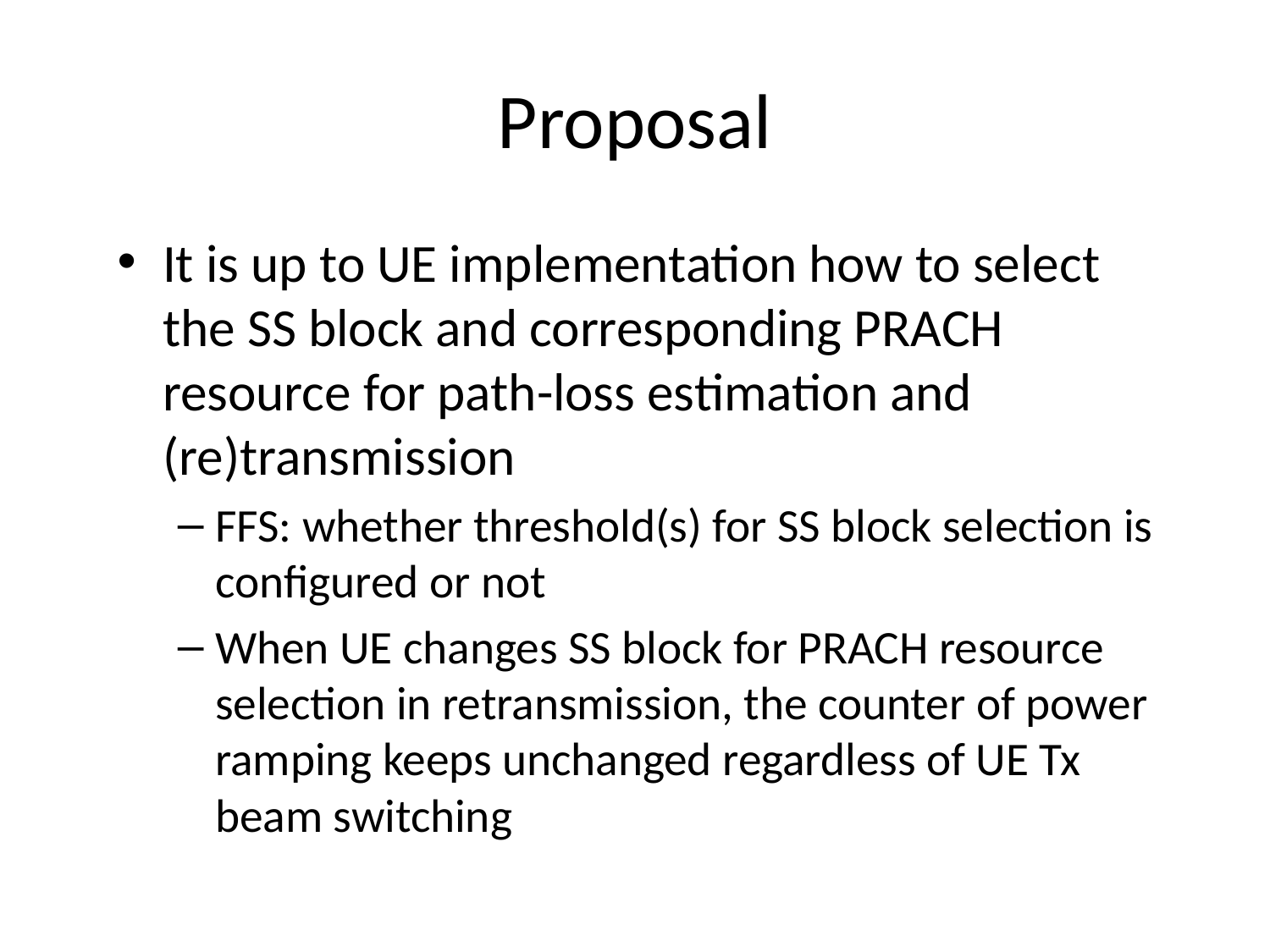

# Proposal
It is up to UE implementation how to select the SS block and corresponding PRACH resource for path-loss estimation and (re)transmission
FFS: whether threshold(s) for SS block selection is configured or not
When UE changes SS block for PRACH resource selection in retransmission, the counter of power ramping keeps unchanged regardless of UE Tx beam switching